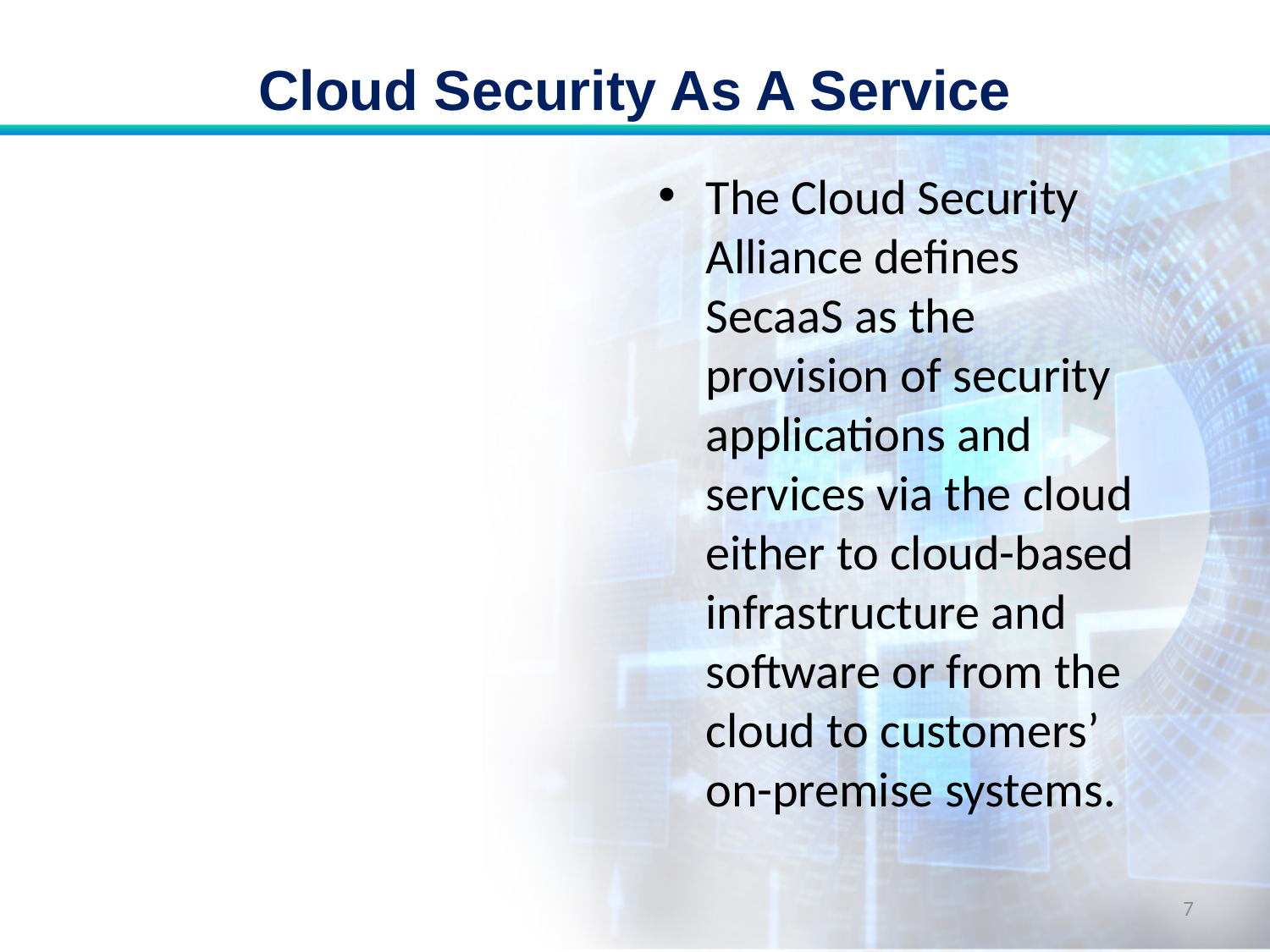

# Cloud Security As A Service
The Cloud Security Alliance defines SecaaS as the provision of security applications and services via the cloud either to cloud-based infrastructure and software or from the cloud to customers’ on-premise systems.
7